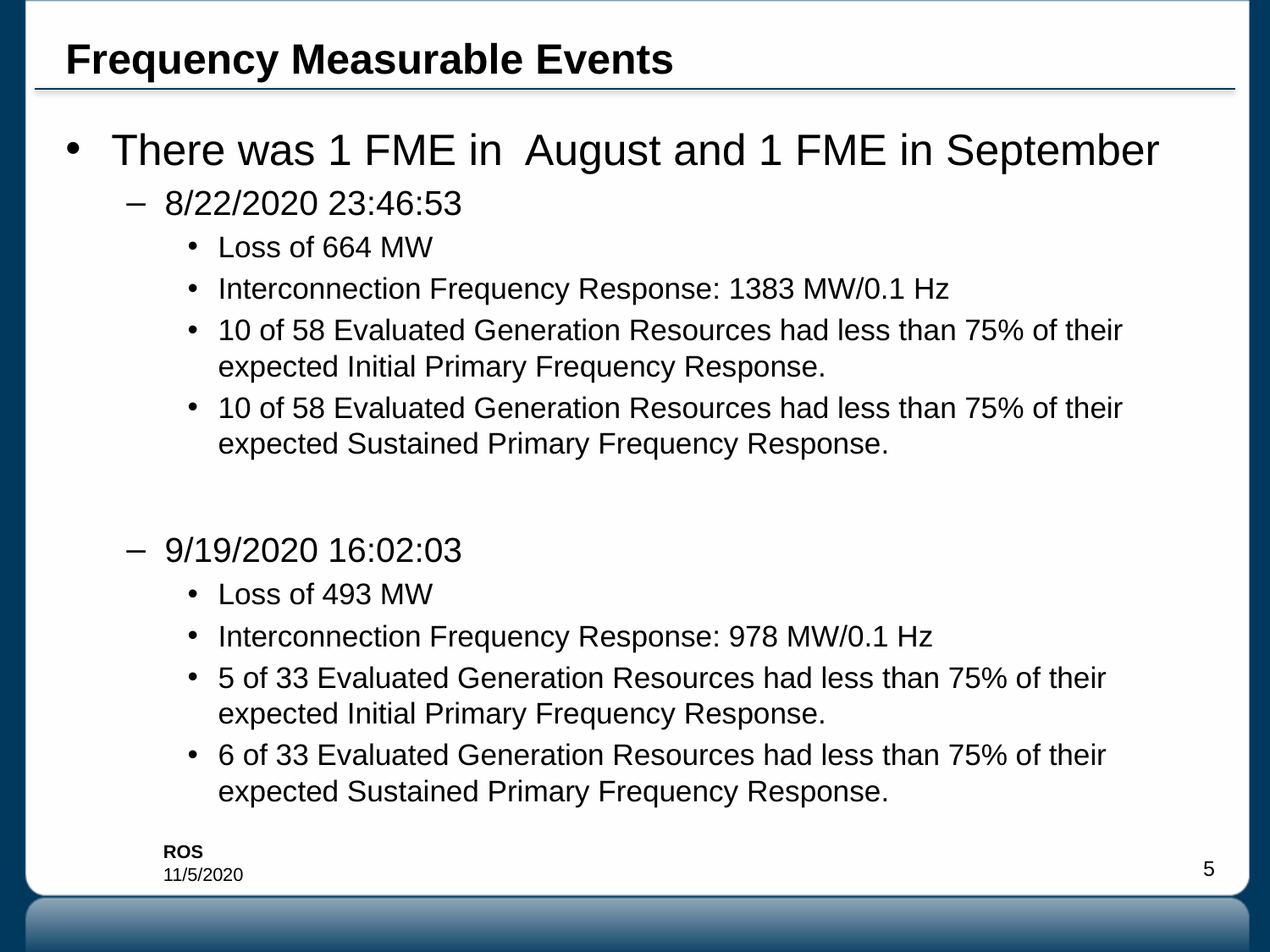

# Frequency Measurable Events
There was 1 FME in  August and 1 FME in September
8/22/2020 23:46:53
Loss of 664 MW
Interconnection Frequency Response: 1383 MW/0.1 Hz
10 of 58 Evaluated Generation Resources had less than 75% of their expected Initial Primary Frequency Response.
10 of 58 Evaluated Generation Resources had less than 75% of their expected Sustained Primary Frequency Response.

9/19/2020 16:02:03
Loss of 493 MW
Interconnection Frequency Response: 978 MW/0.1 Hz
5 of 33 Evaluated Generation Resources had less than 75% of their expected Initial Primary Frequency Response.
6 of 33 Evaluated Generation Resources had less than 75% of their expected Sustained Primary Frequency Response.